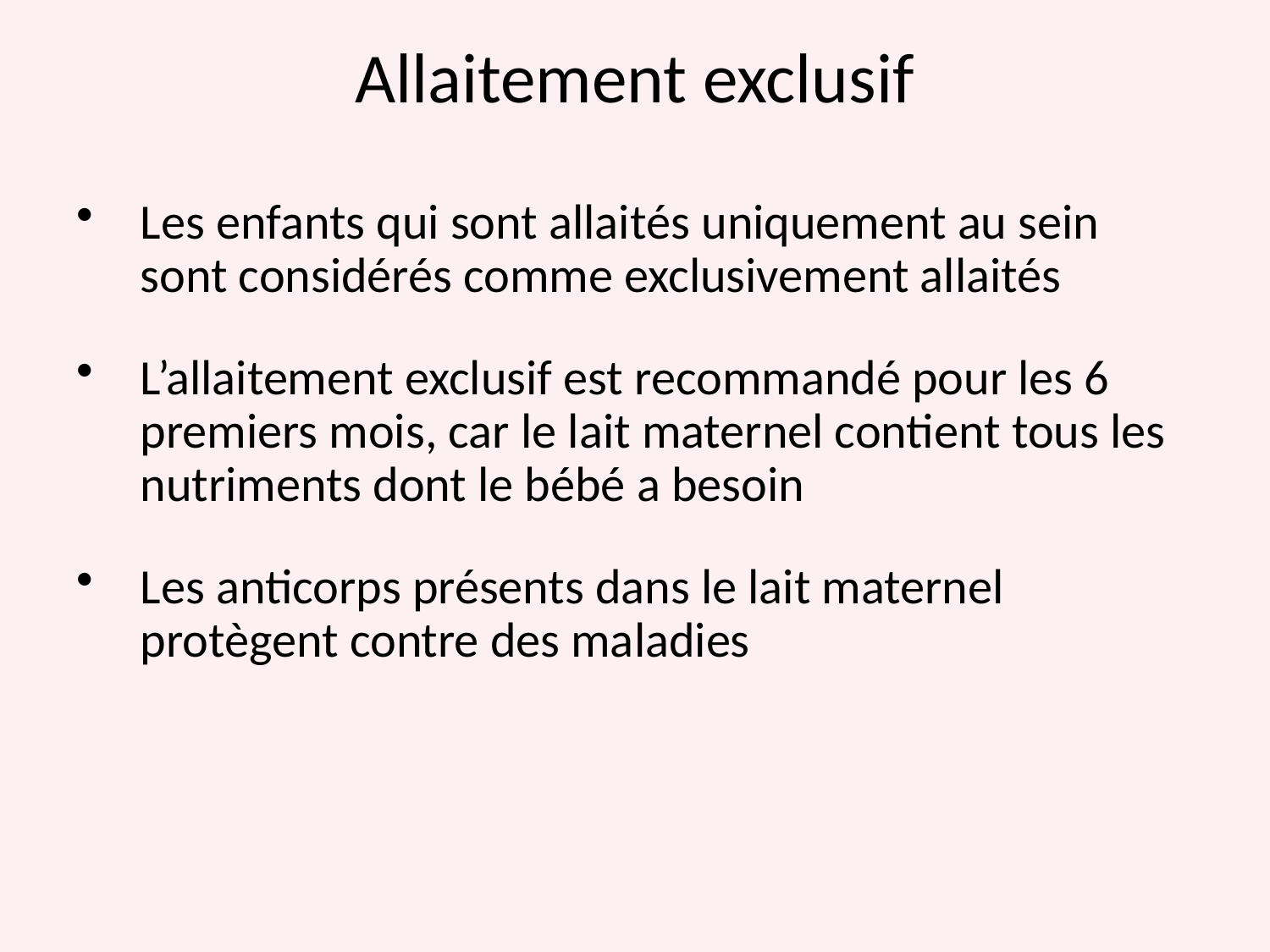

# Allaitement exclusif
Les enfants qui sont allaités uniquement au sein sont considérés comme exclusivement allaités
L’allaitement exclusif est recommandé pour les 6 premiers mois, car le lait maternel contient tous les nutriments dont le bébé a besoin
Les anticorps présents dans le lait maternel protègent contre des maladies